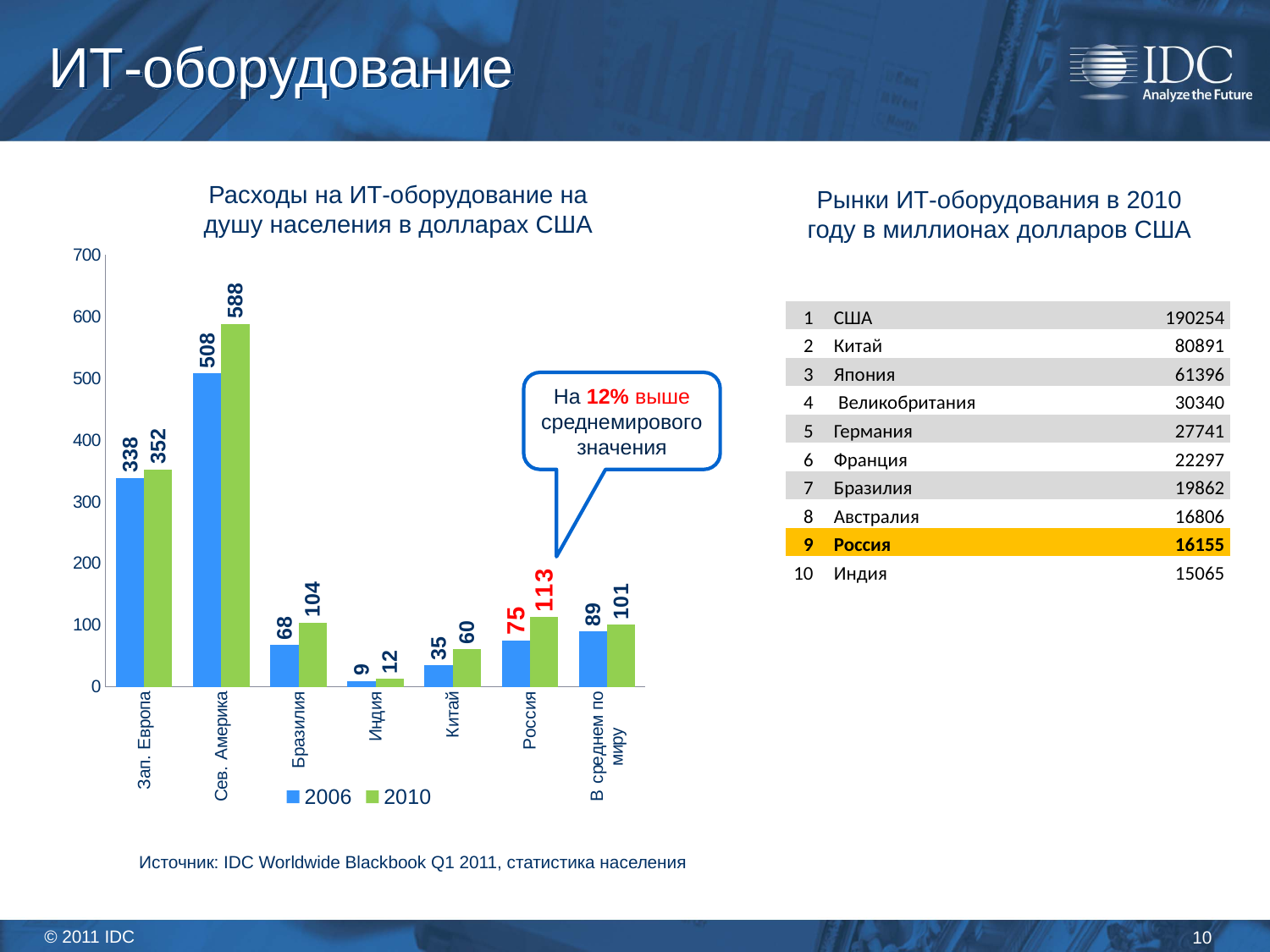

# ИТ-оборудование
Расходы на ИТ-оборудование на душу населения в долларах США
Рынки ИТ-оборудования в 2010 году в миллионах долларов США

### Chart

| Category | 2006 | 2010 |
|---|---|---|
| Зап. Европа | 338.44623703094476 | 352.17930053128765 |
| Сев. Америка | 507.9819315791401 | 588.1412917271144 |
| Бразилия | 67.54875348037181 | 104.13574034854463 |
| Индия | 9.081613042740269 | 12.448066475841824 |
| Китай | 35.10878412770839 | 60.379145897971355 |
| Россия | 75.39837300619246 | 113.04582172152568 |
| В среднем по миру | 89.18091809139442 | 100.77231571044867 |
| 1 | США | 190254 |
| --- | --- | --- |
| 2 | Китай | 80891 |
| 3 | Япония | 61396 |
| 4 | Великобритания | 30340 |
| 5 | Германия | 27741 |
| 6 | Франция | 22297 |
| 7 | Бразилия | 19862 |
| 8 | Австралия | 16806 |
| 9 | Россия | 16155 |
| 10 | Индия | 15065 |
На 12% выше среднемирового значения
Источник: IDC Worldwide Blackbook Q1 2011, статистика населения